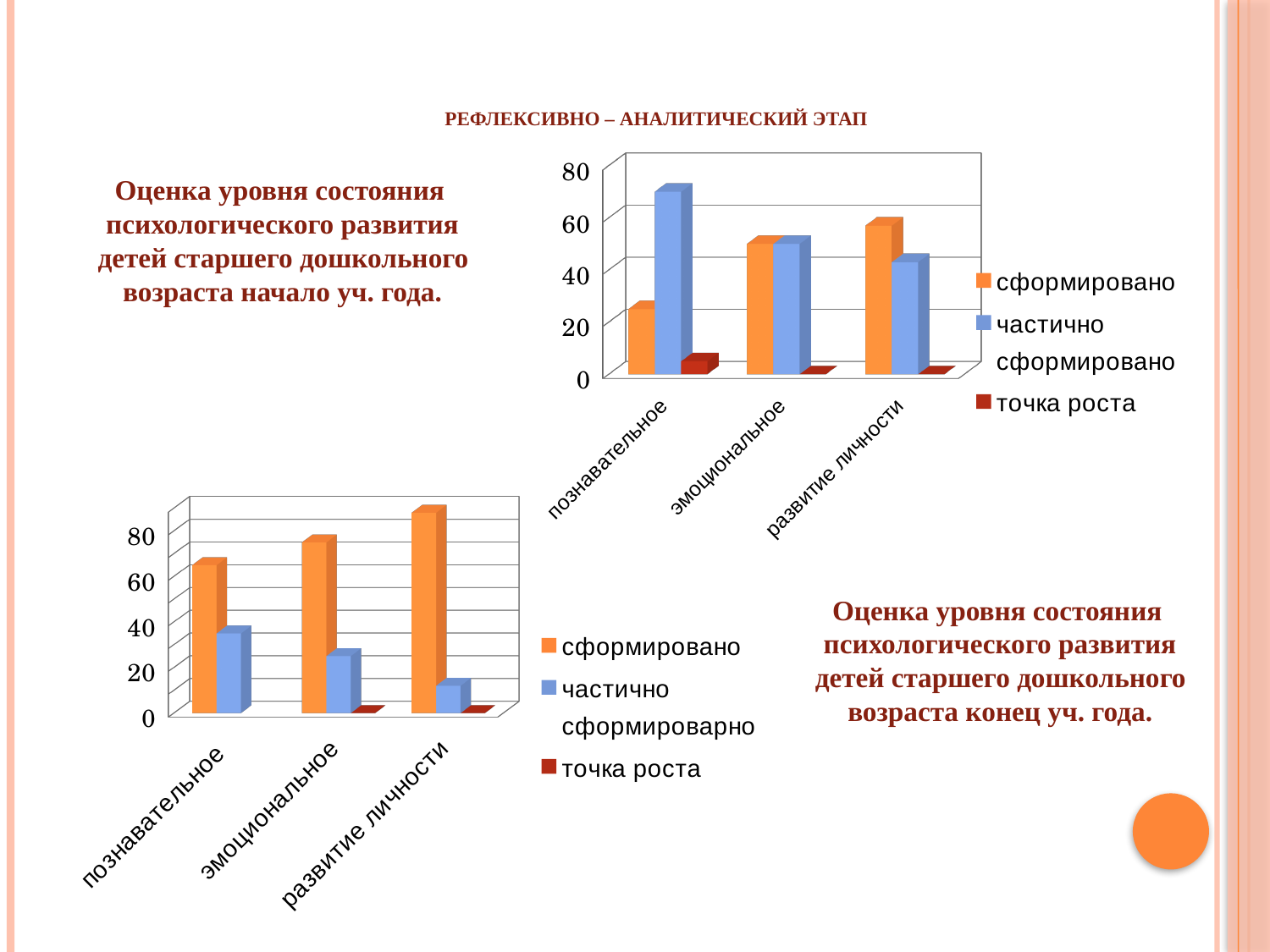

# Рефлексивно – аналитический этап

[unsupported chart]

Оценка уровня состояния психологического развития
 детей старшего дошкольного возраста начало уч. года.

[unsupported chart]

Оценка уровня состояния психологического развития
 детей старшего дошкольного возраста конец уч. года.